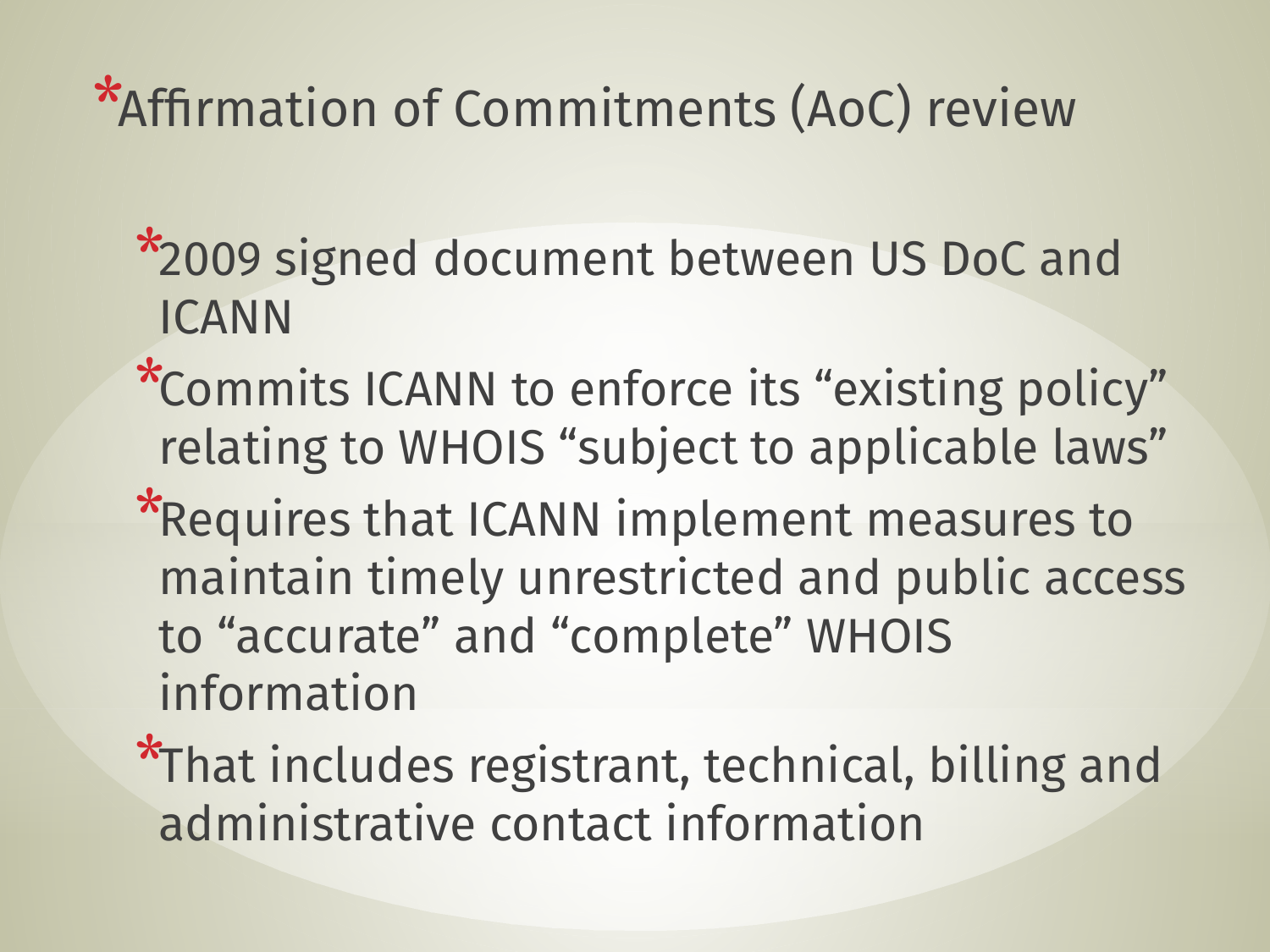

Affirmation of Commitments (AoC) review

2009 signed document between US DoC and ICANN
Commits ICANN to enforce its “existing policy” relating to WHOIS “subject to applicable laws”
Requires that ICANN implement measures to maintain timely unrestricted and public access to “accurate” and “complete” WHOIS information
That includes registrant, technical, billing and administrative contact information